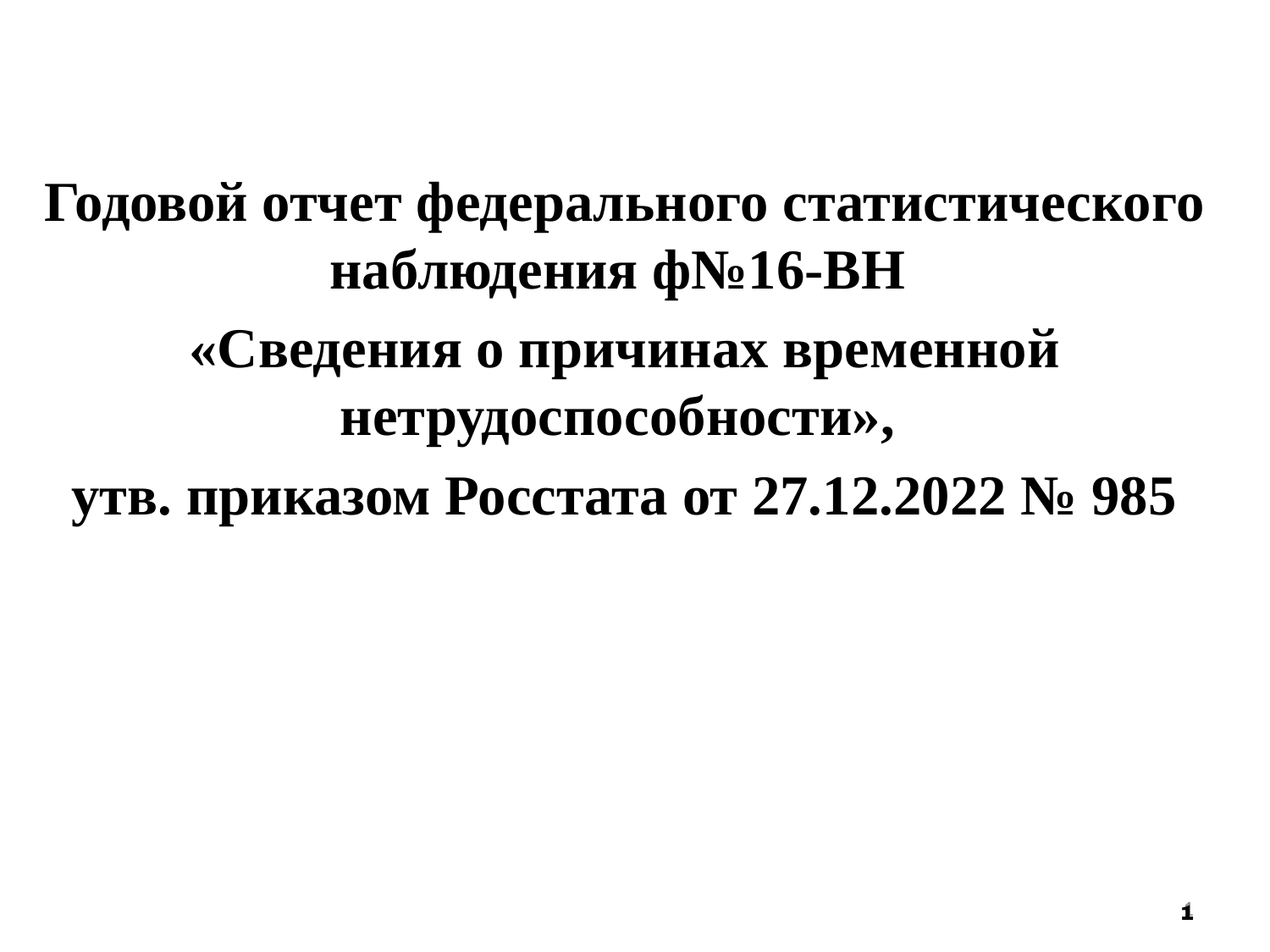

Годовой отчет федерального статистического наблюдения ф№16-ВН
«Сведения о причинах временной нетрудоспособности»,
утв. приказом Росстата от 27.12.2022 № 985

1
1